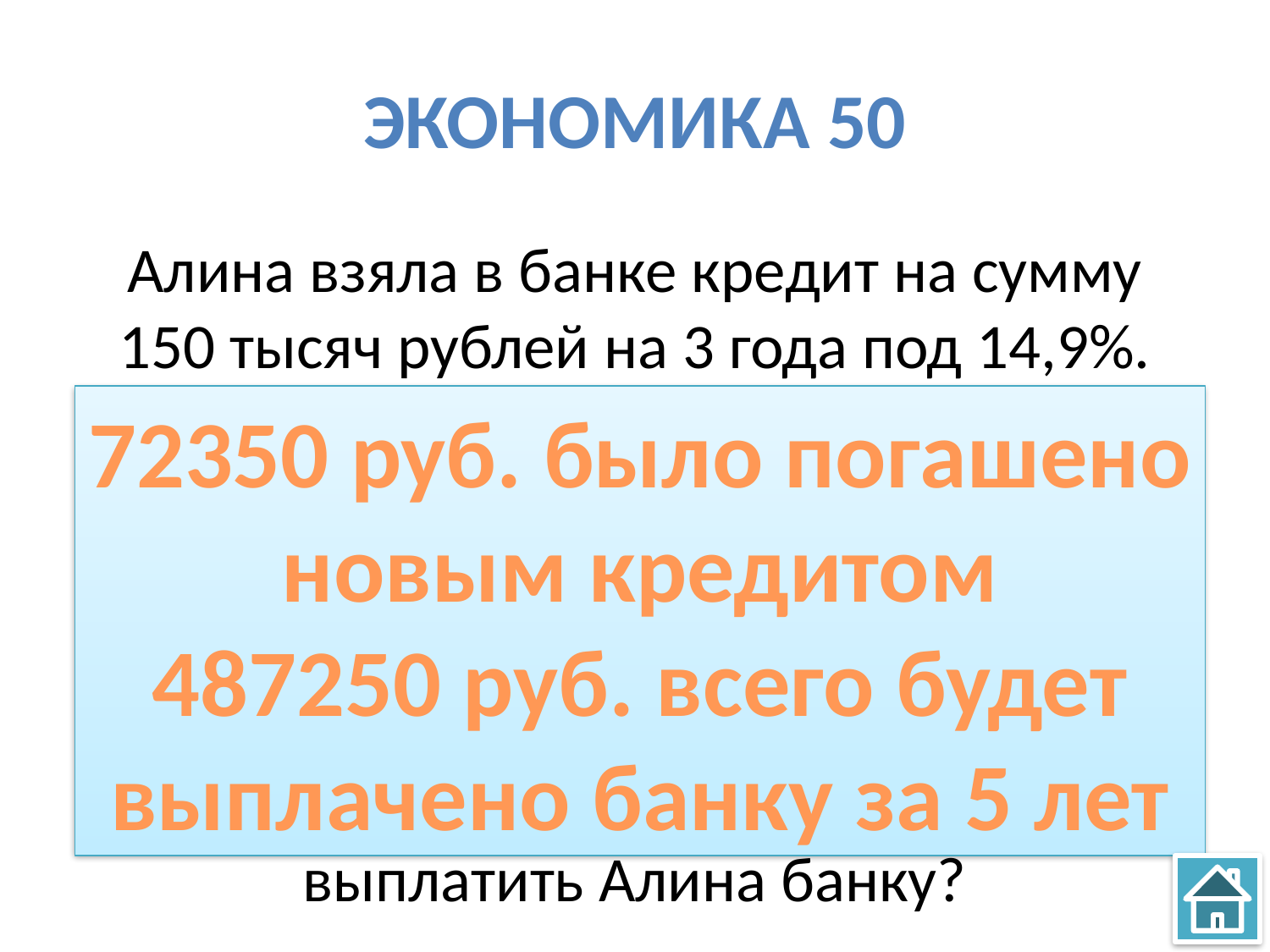

# Экономика 50
Алина взяла в банке кредит на сумму 150 тысяч рублей на 3 года под 14,9%. Через два года она взяла еще один кредит на сумму 200 тысяч под 11,7% на 3 года, частью которой покрыла предыдущий кредит. Какую сумму Алина погасила новым кредитом? Сколько всего денег в сумме должна выплатить Алина банку?
72350 руб. было погашено новым кредитом
487250 руб. всего будет выплачено банку за 5 лет